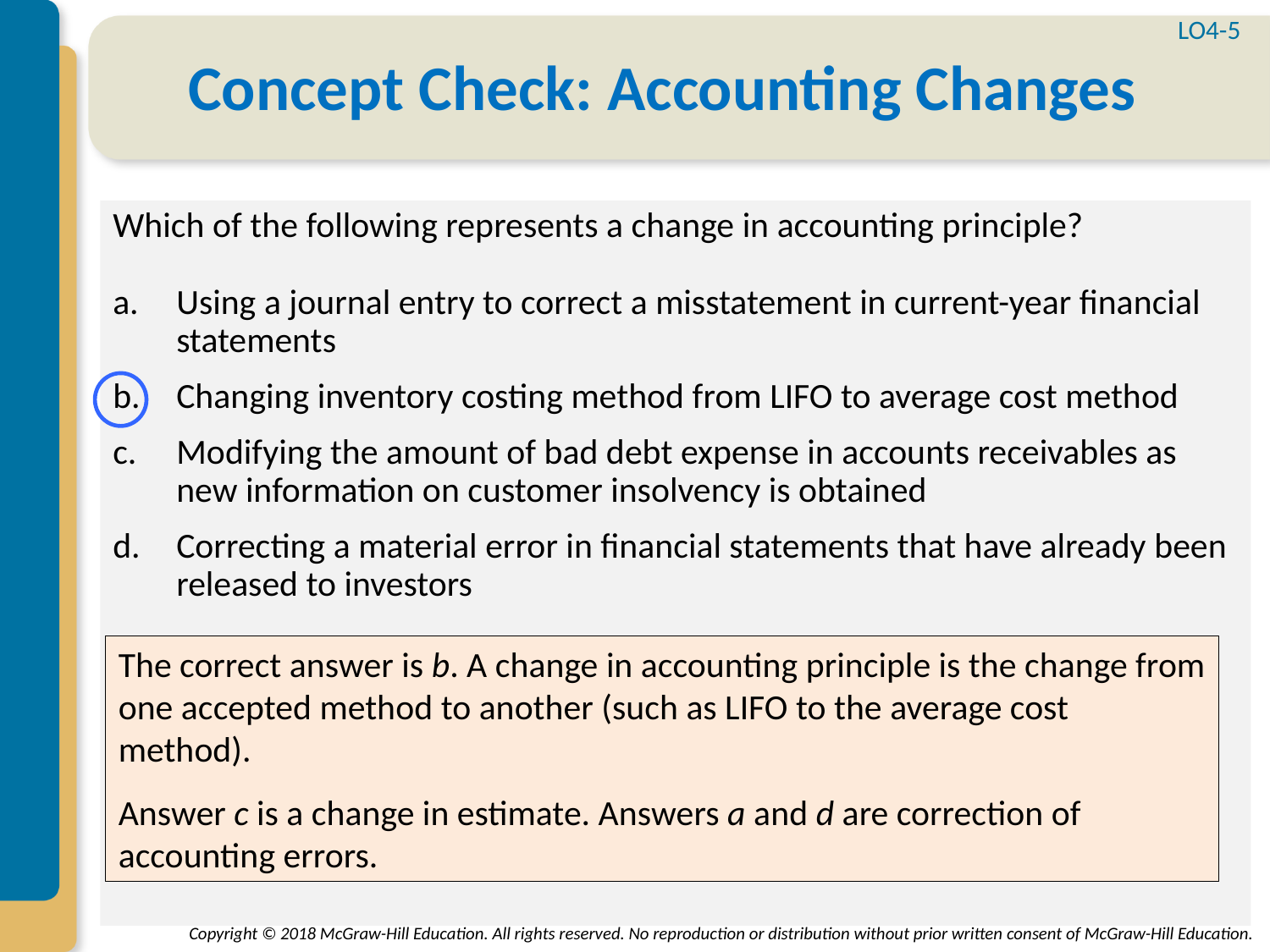

LO4-5
# Concept Check: Accounting Changes
Which of the following represents a change in accounting principle?
Using a journal entry to correct a misstatement in current-year financial statements
Changing inventory costing method from LIFO to average cost method
Modifying the amount of bad debt expense in accounts receivables as new information on customer insolvency is obtained
Correcting a material error in financial statements that have already been released to investors

The correct answer is b. A change in accounting principle is the change from one accepted method to another (such as LIFO to the average cost method).
Answer c is a change in estimate. Answers a and d are correction of accounting errors.
Copyright © 2018 McGraw-Hill Education. All rights reserved. No reproduction or distribution without prior written consent of McGraw-Hill Education.